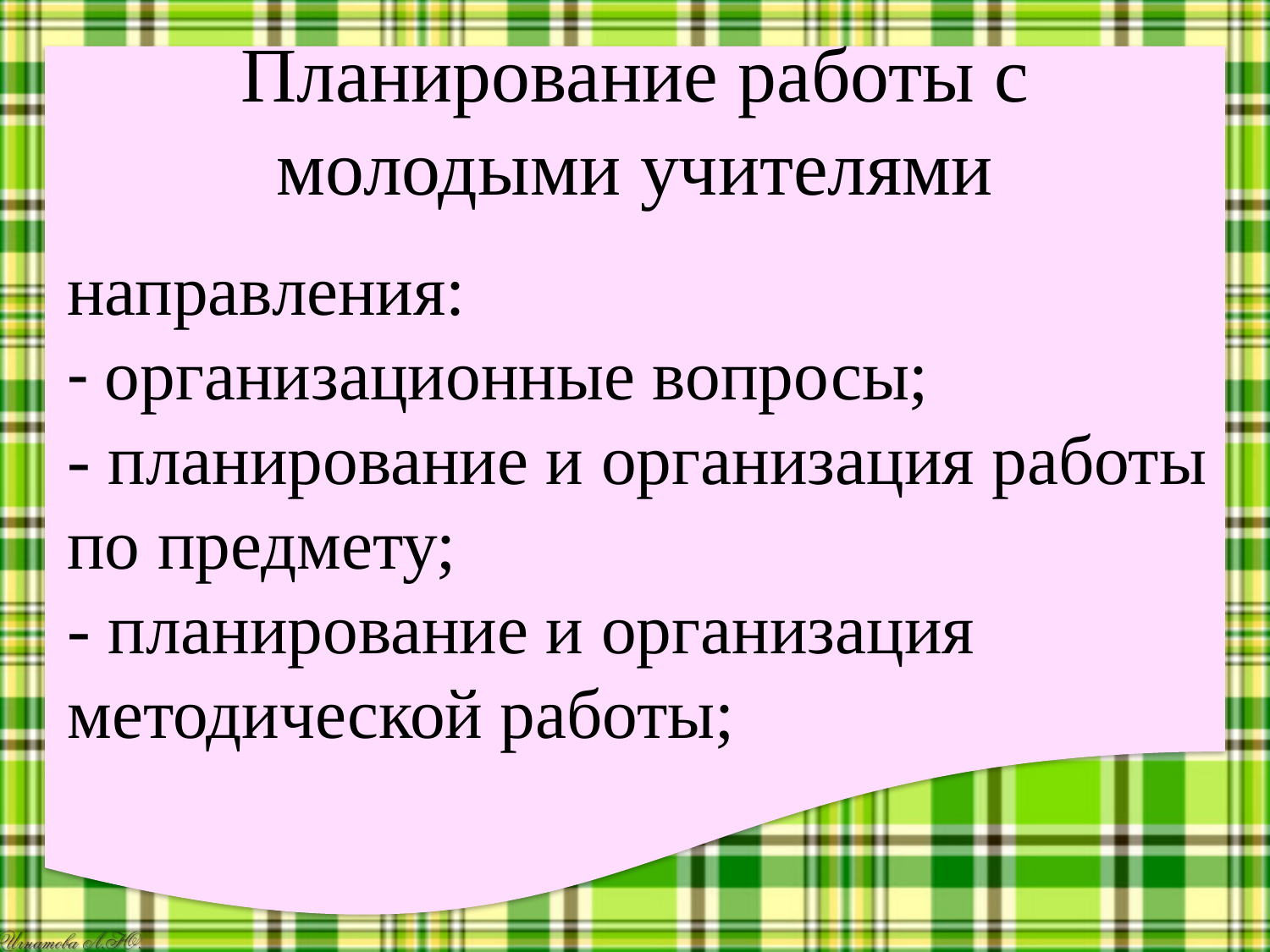

# Планирование работы с молодыми учителями
направления:
- организационные вопросы;
- планирование и организация работы по предмету;
- планирование и организация методической работы;